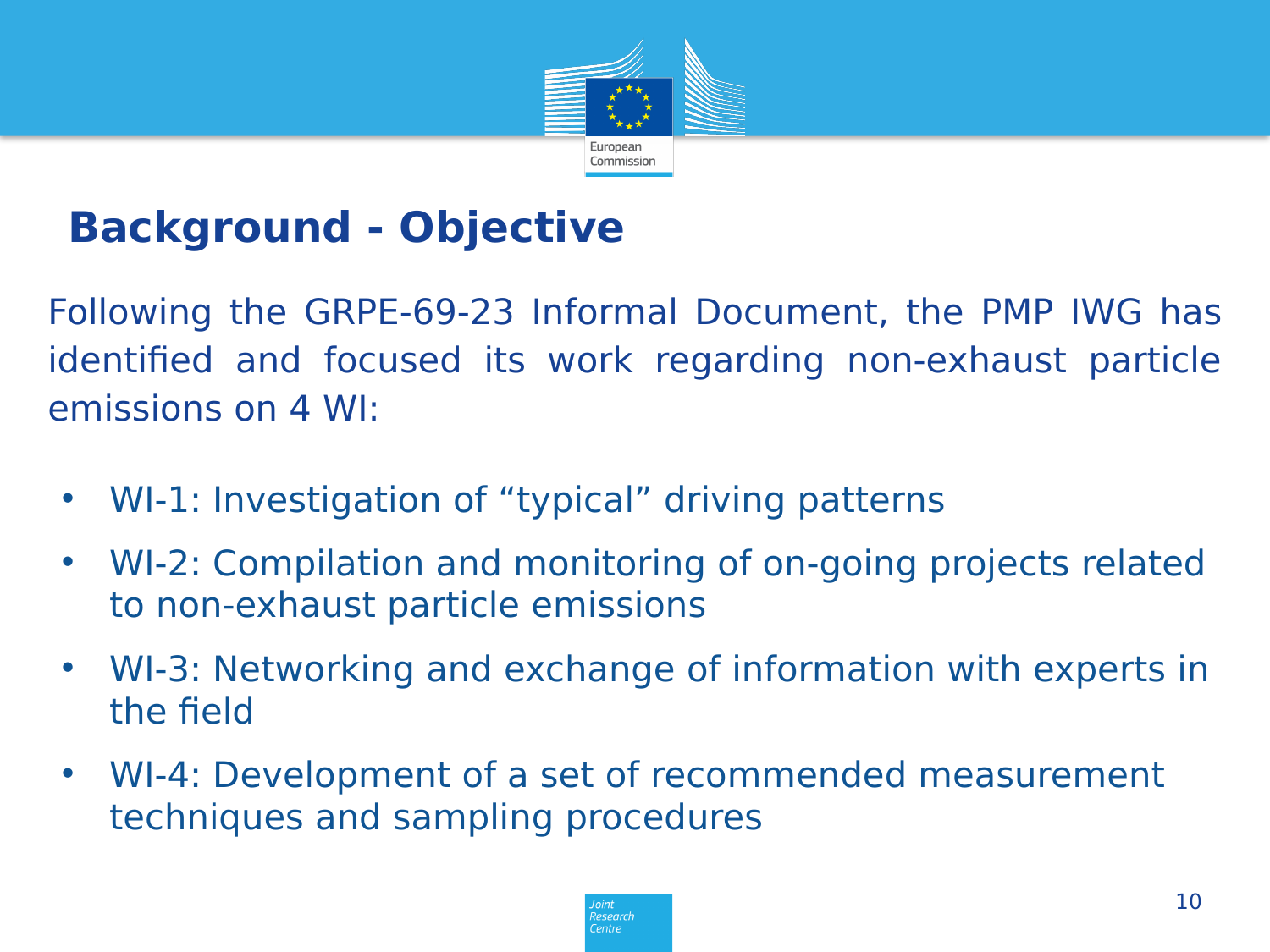

Background - Objective
# Following the GRPE-69-23 Informal Document, the PMP IWG has identified and focused its work regarding non-exhaust particle emissions on 4 WI:
WI-1: Investigation of “typical” driving patterns
WI-2: Compilation and monitoring of on-going projects related to non-exhaust particle emissions
WI-3: Networking and exchange of information with experts in the field
WI-4: Development of a set of recommended measurement techniques and sampling procedures